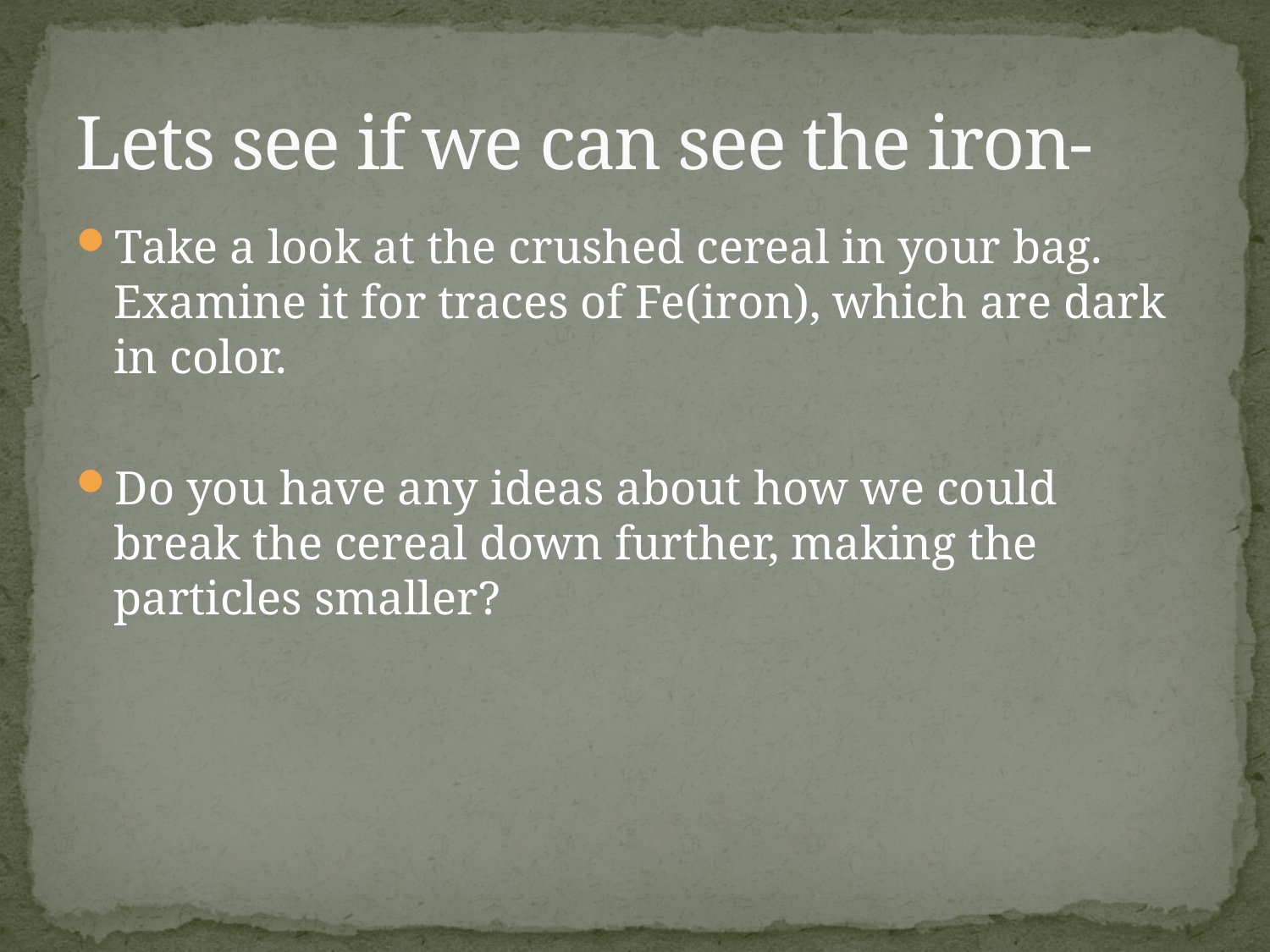

# Lets see if we can see the iron-
Take a look at the crushed cereal in your bag. Examine it for traces of Fe(iron), which are dark in color.

Do you have any ideas about how we could break the cereal down further, making the particles smaller?